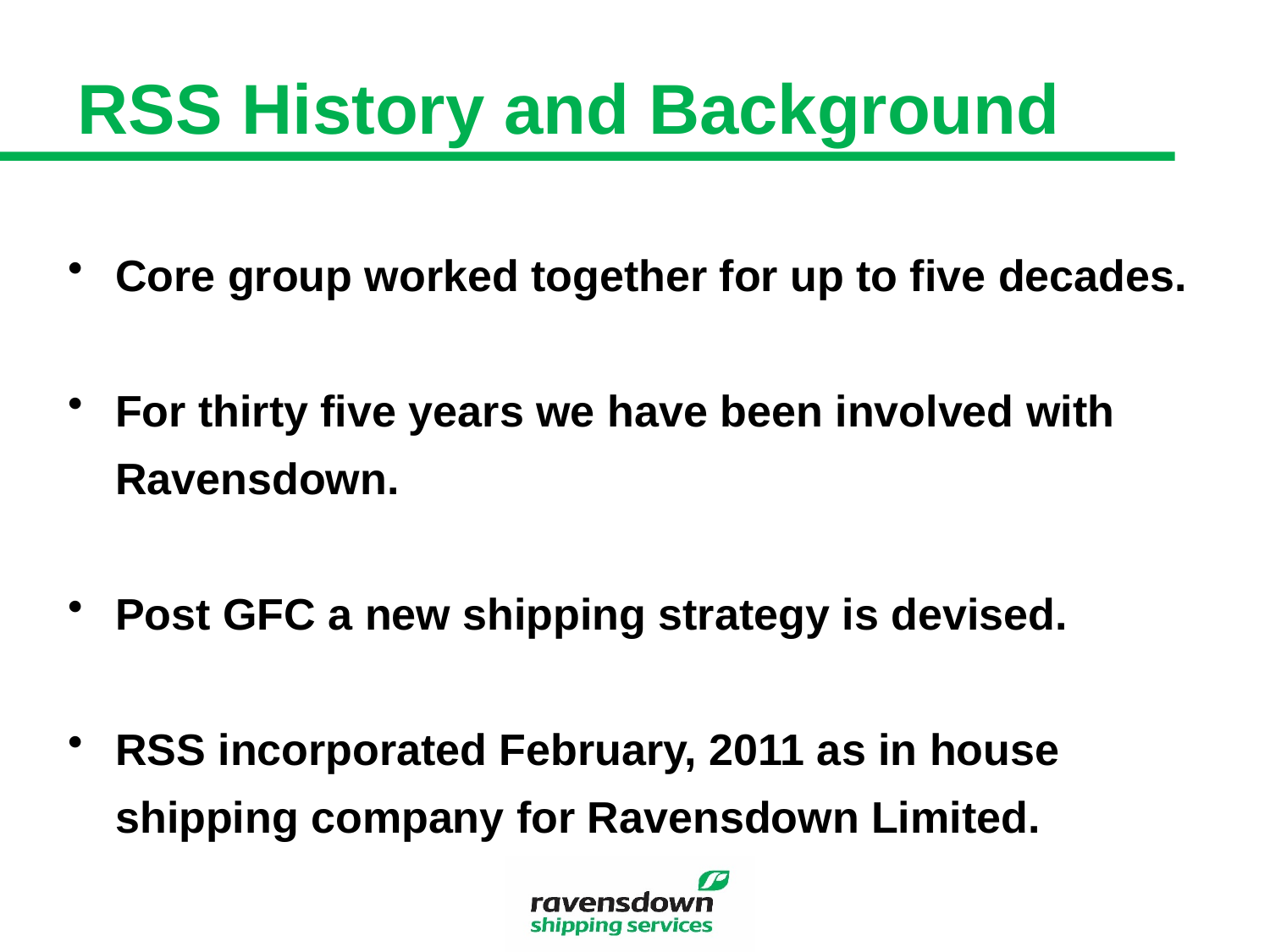

# RSS History and Background
Core group worked together for up to five decades.

For thirty five years we have been involved with Ravensdown.

Post GFC a new shipping strategy is devised.

RSS incorporated February, 2011 as in house shipping company for Ravensdown Limited.